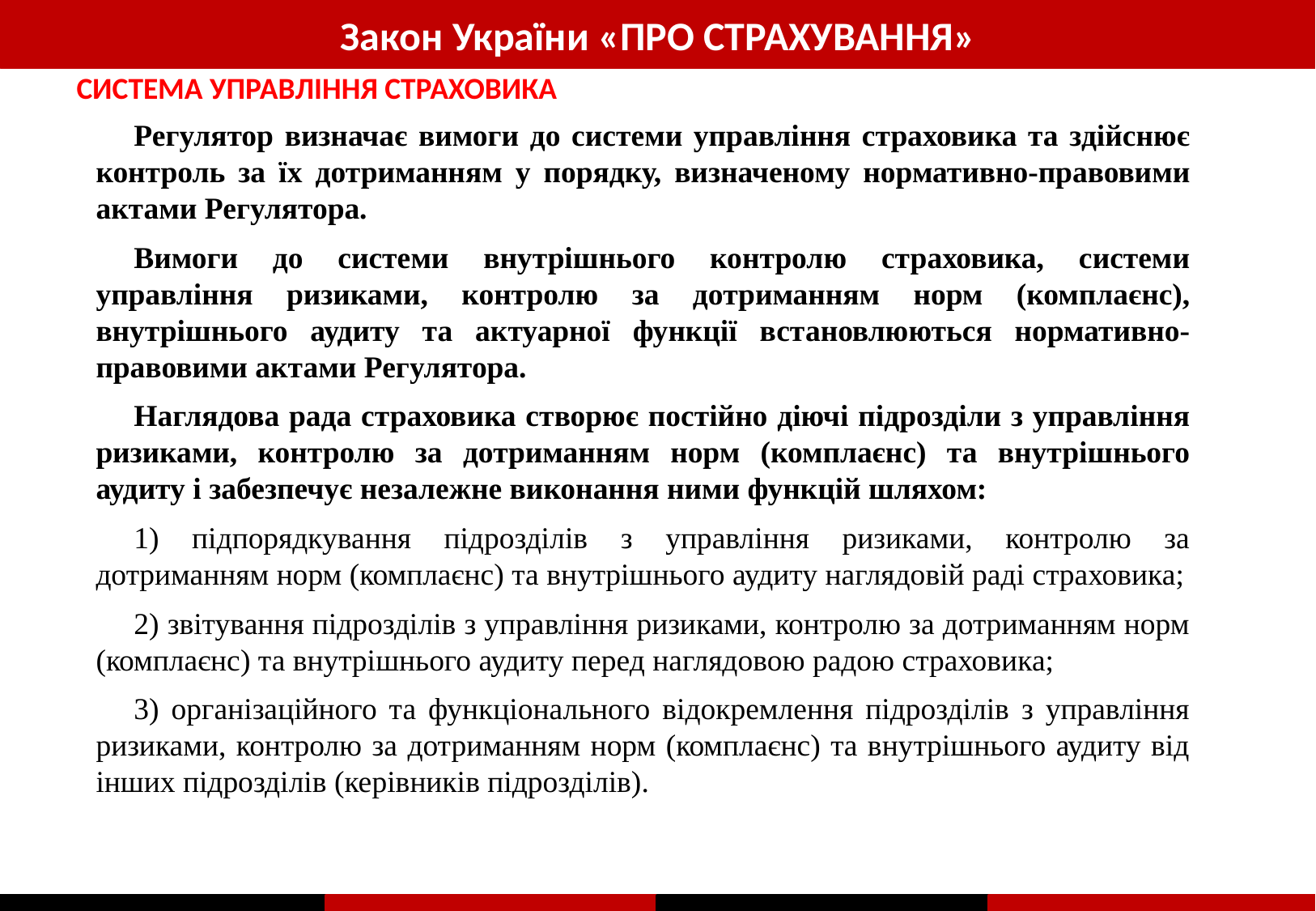

Закон України «ПРО СТРАХУВАННЯ»
СИСТЕМА УПРАВЛІННЯ СТРАХОВИКА
Регулятор визначає вимоги до системи управління страховика та здійснює контроль за їх дотриманням у порядку, визначеному нормативно-правовими актами Регулятора.
Вимоги до системи внутрішнього контролю страховика, системи управління ризиками, контролю за дотриманням норм (комплаєнс), внутрішнього аудиту та актуарної функції встановлюються нормативно-правовими актами Регулятора.
Наглядова рада страховика створює постійно діючі підрозділи з управління ризиками, контролю за дотриманням норм (комплаєнс) та внутрішнього аудиту і забезпечує незалежне виконання ними функцій шляхом:
1) підпорядкування підрозділів з управління ризиками, контролю за дотриманням норм (комплаєнс) та внутрішнього аудиту наглядовій раді страховика;
2) звітування підрозділів з управління ризиками, контролю за дотриманням норм (комплаєнс) та внутрішнього аудиту перед наглядовою радою страховика;
3) організаційного та функціонального відокремлення підрозділів з управління ризиками, контролю за дотриманням норм (комплаєнс) та внутрішнього аудиту від інших підрозділів (керівників підрозділів).